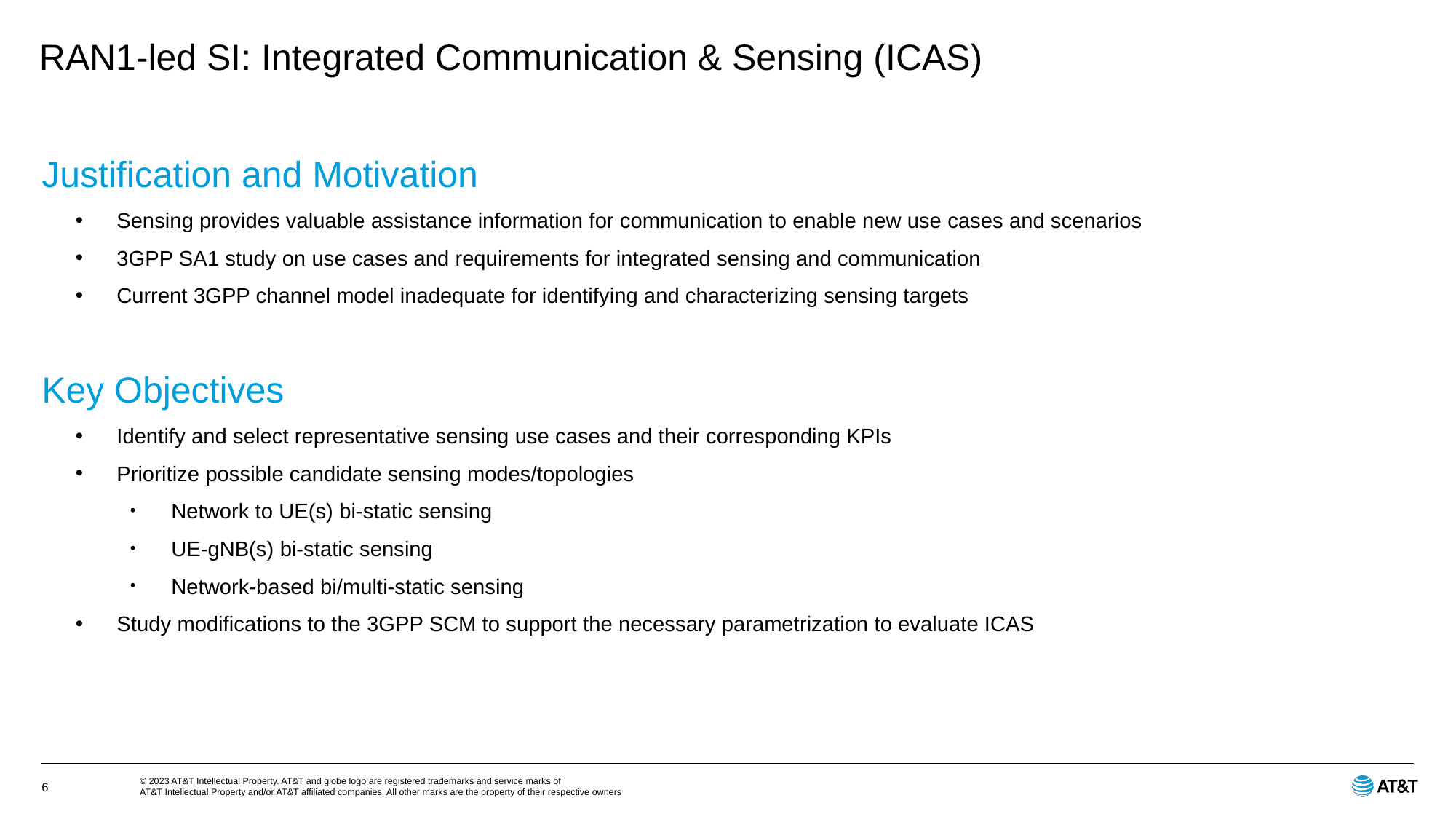

# RAN1-led SI: Integrated Communication & Sensing (ICAS)
Justification and Motivation
Sensing provides valuable assistance information for communication to enable new use cases and scenarios
3GPP SA1 study on use cases and requirements for integrated sensing and communication
Current 3GPP channel model inadequate for identifying and characterizing sensing targets

Key Objectives
Identify and select representative sensing use cases and their corresponding KPIs
Prioritize possible candidate sensing modes/topologies
Network to UE(s) bi-static sensing
UE-gNB(s) bi-static sensing
Network-based bi/multi-static sensing
Study modifications to the 3GPP SCM to support the necessary parametrization to evaluate ICAS

6